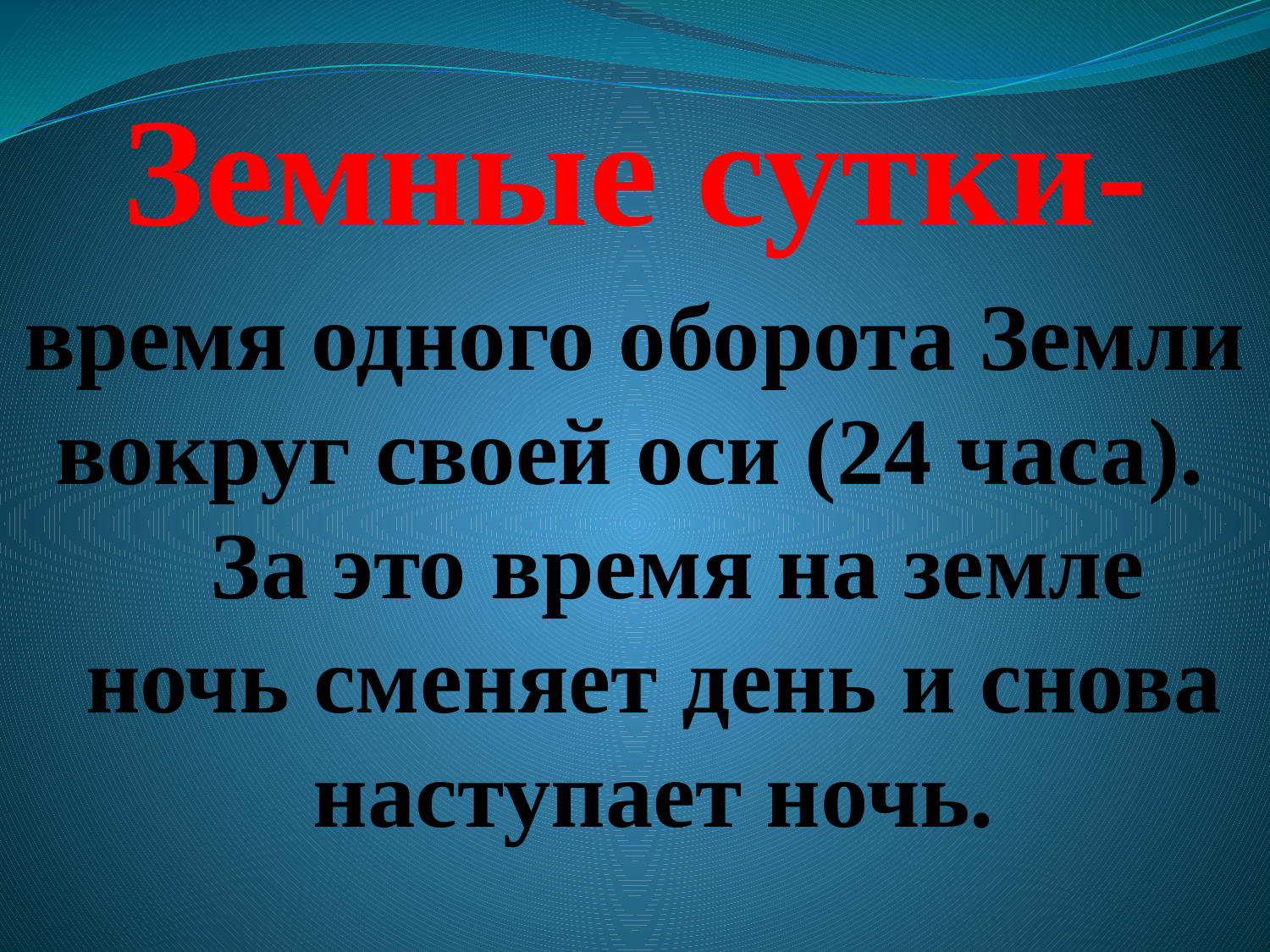

# Земные сутки-
время одного оборота Земли вокруг своей оси (24 часа).     За это время на земле ночь сменяет день и снова наступает ночь.